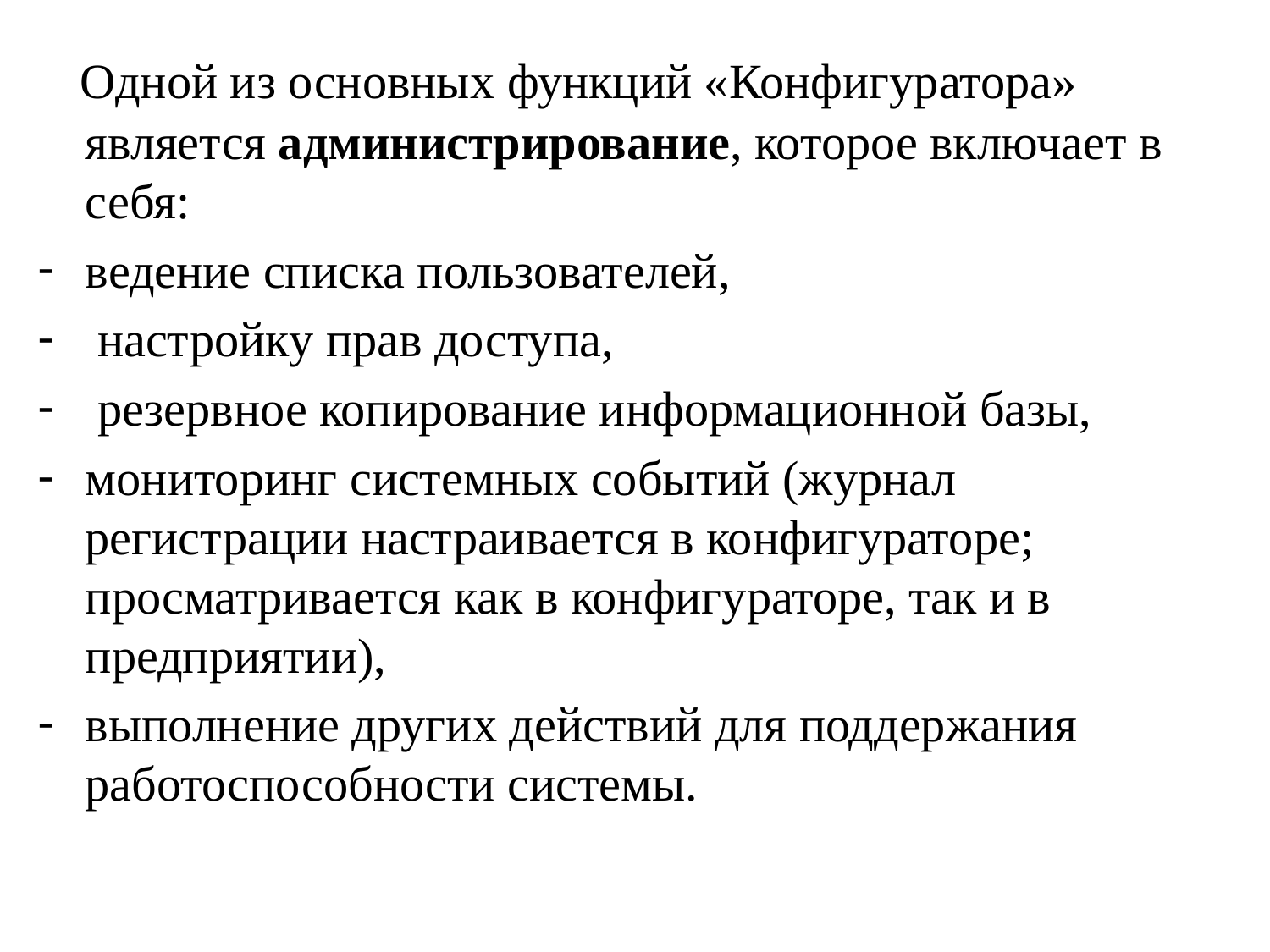

Одной из основных функций «Конфигуратора» является администрирование, которое включает в себя:
ведение списка пользователей,
 настройку прав доступа,
 резервное копирование информационной базы,
мониторинг системных событий (журнал регистрации настраивается в конфигураторе; просматривается как в конфигураторе, так и в предприятии),
выполнение других действий для поддержания работоспособности системы.